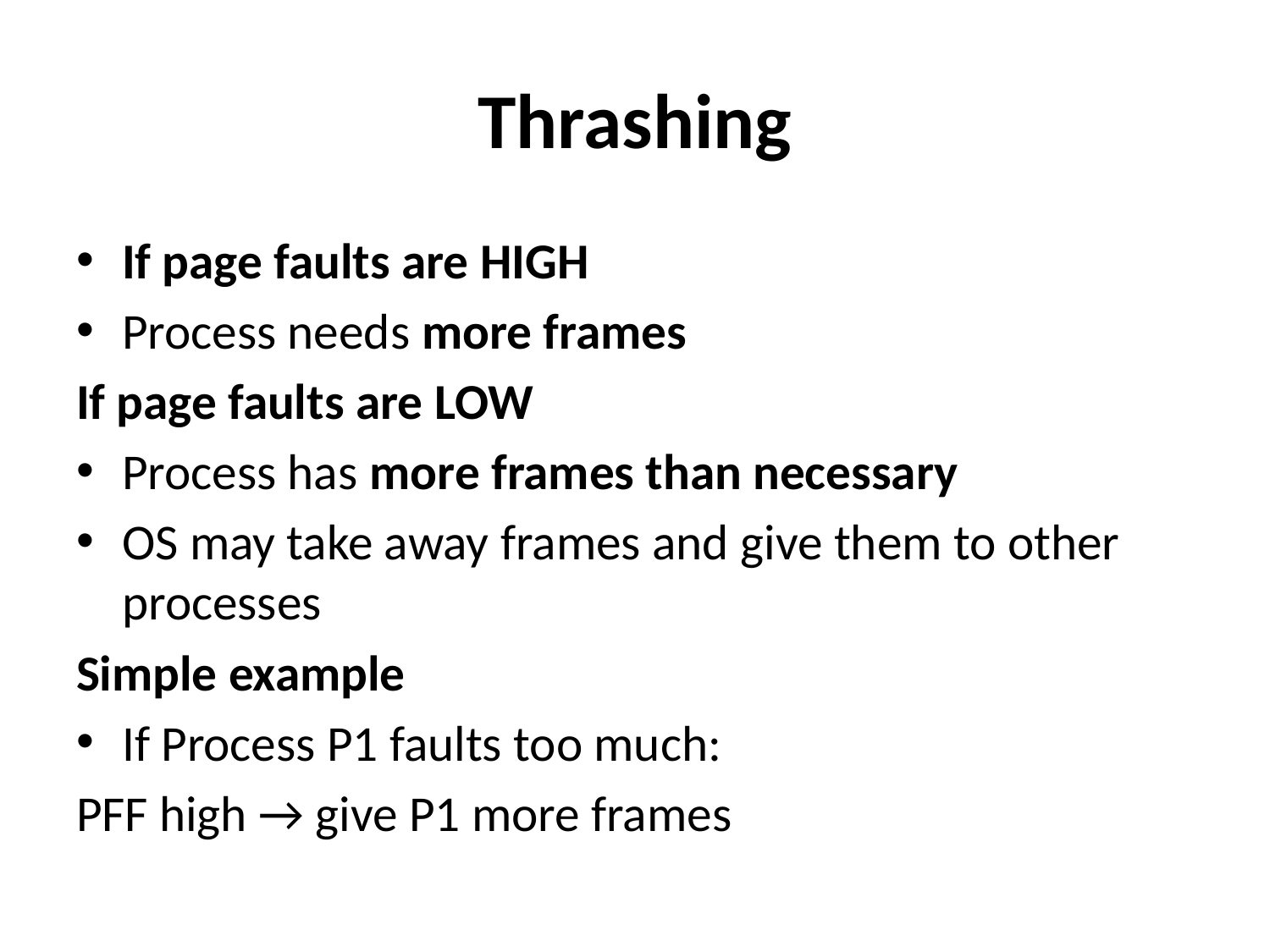

# Thrashing
If page faults are HIGH
Process needs more frames
If page faults are LOW
Process has more frames than necessary
OS may take away frames and give them to other processes
Simple example
If Process P1 faults too much:
PFF high → give P1 more frames